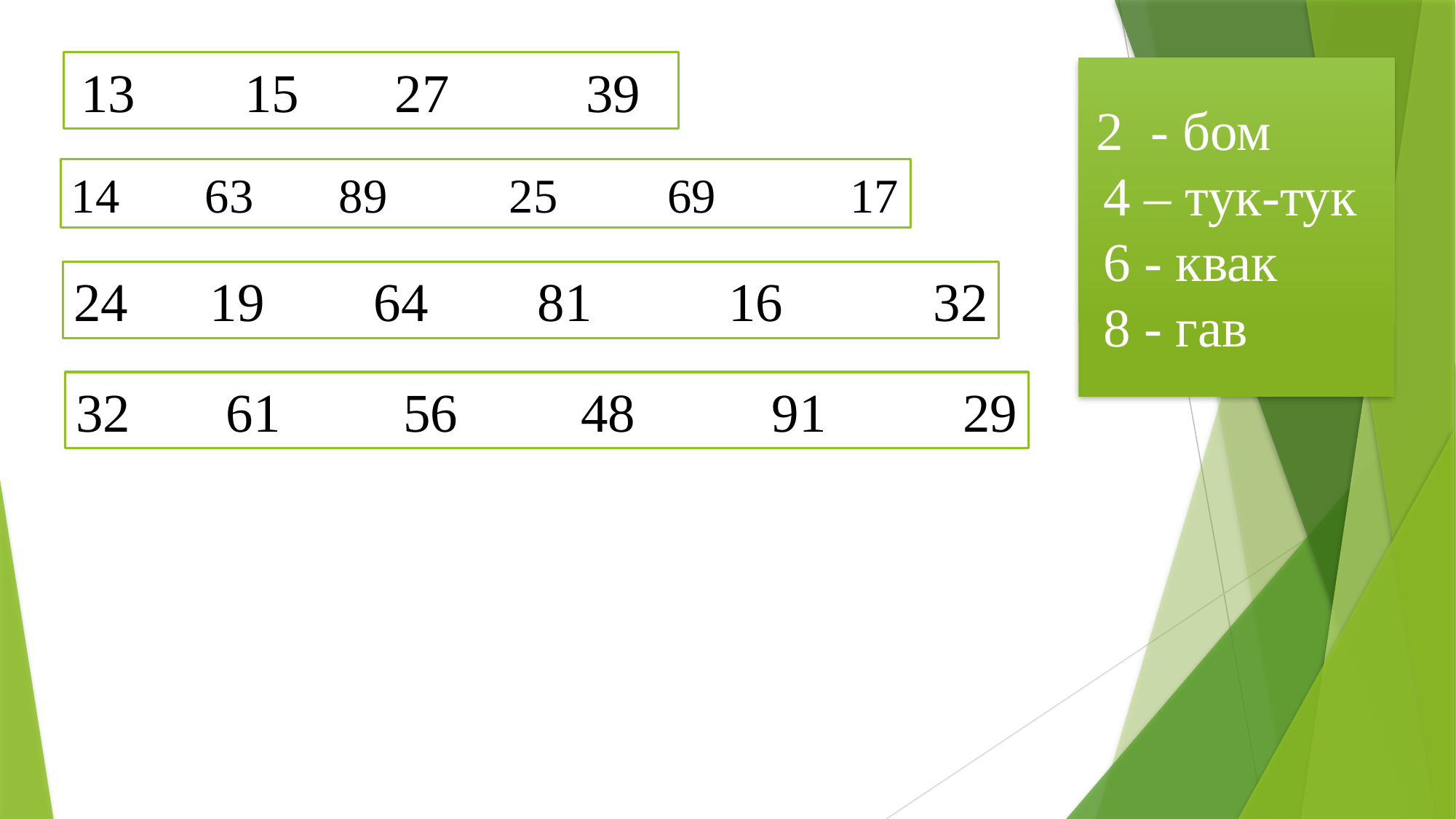

13        15       27          39

 2  - бом
 4 – тук-тук
 6 - квак
 8 - гав

14       63       89          25         69           17
24      19        64        81          16           32
32       61         56         48          91          29